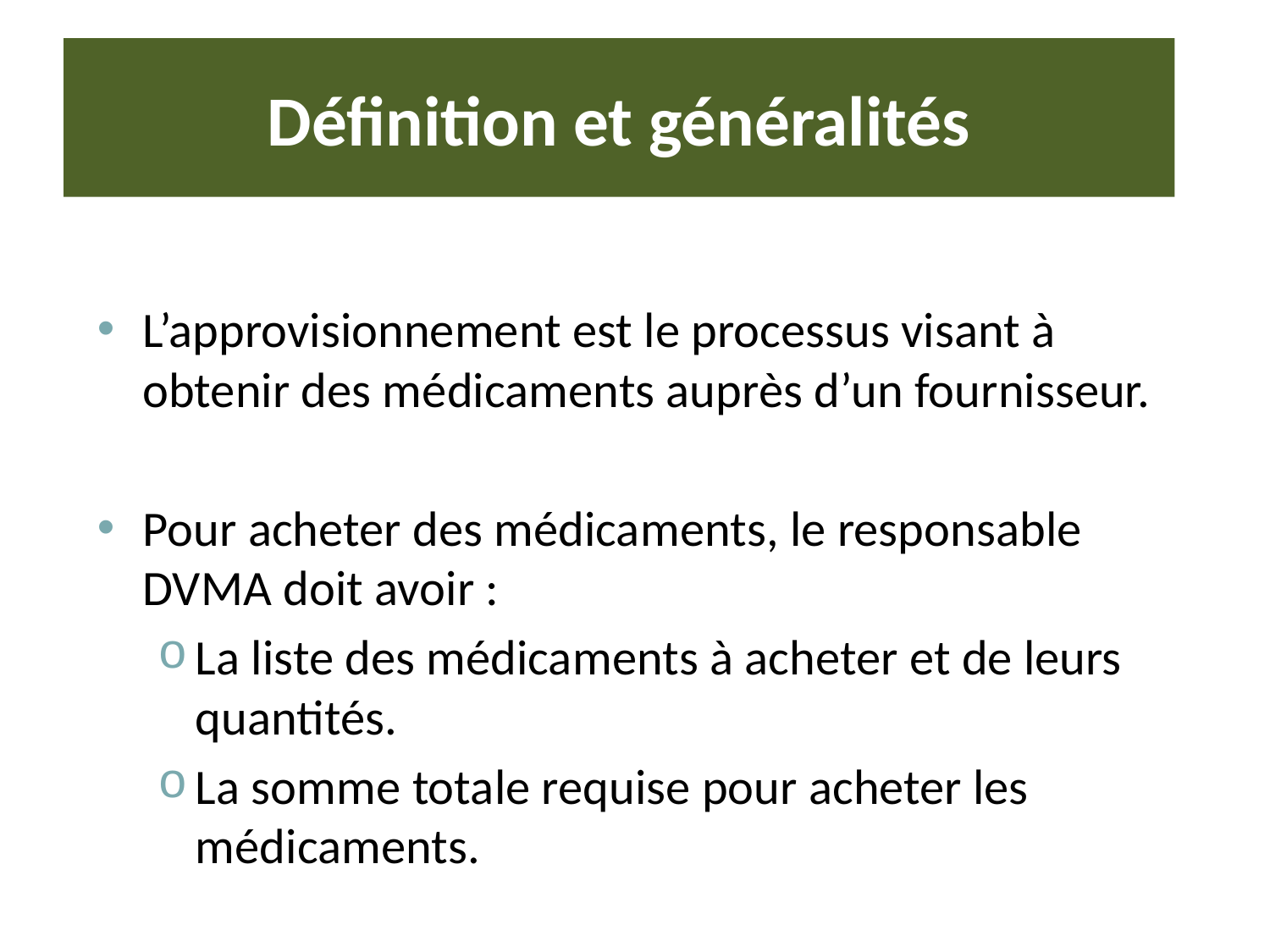

# Définition et généralités

L’approvisionnement est le processus visant à obtenir des médicaments auprès d’un fournisseur.

Pour acheter des médicaments, le responsable DVMA doit avoir :
La liste des médicaments à acheter et de leurs quantités.
La somme totale requise pour acheter les médicaments.